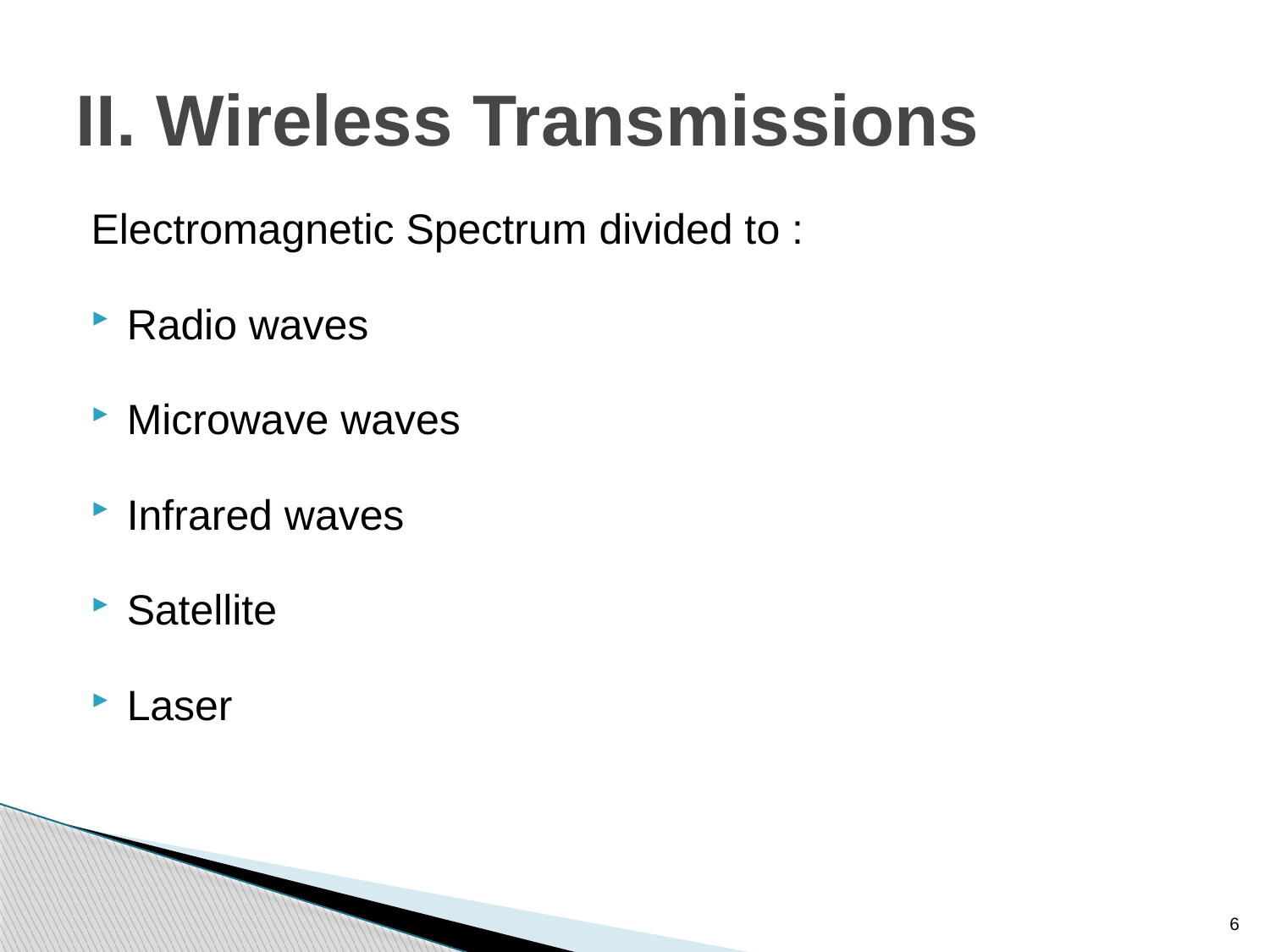

# II. Wireless Transmissions
Electromagnetic Spectrum divided to :

Radio waves

Microwave waves

Infrared waves

Satellite

Laser
6